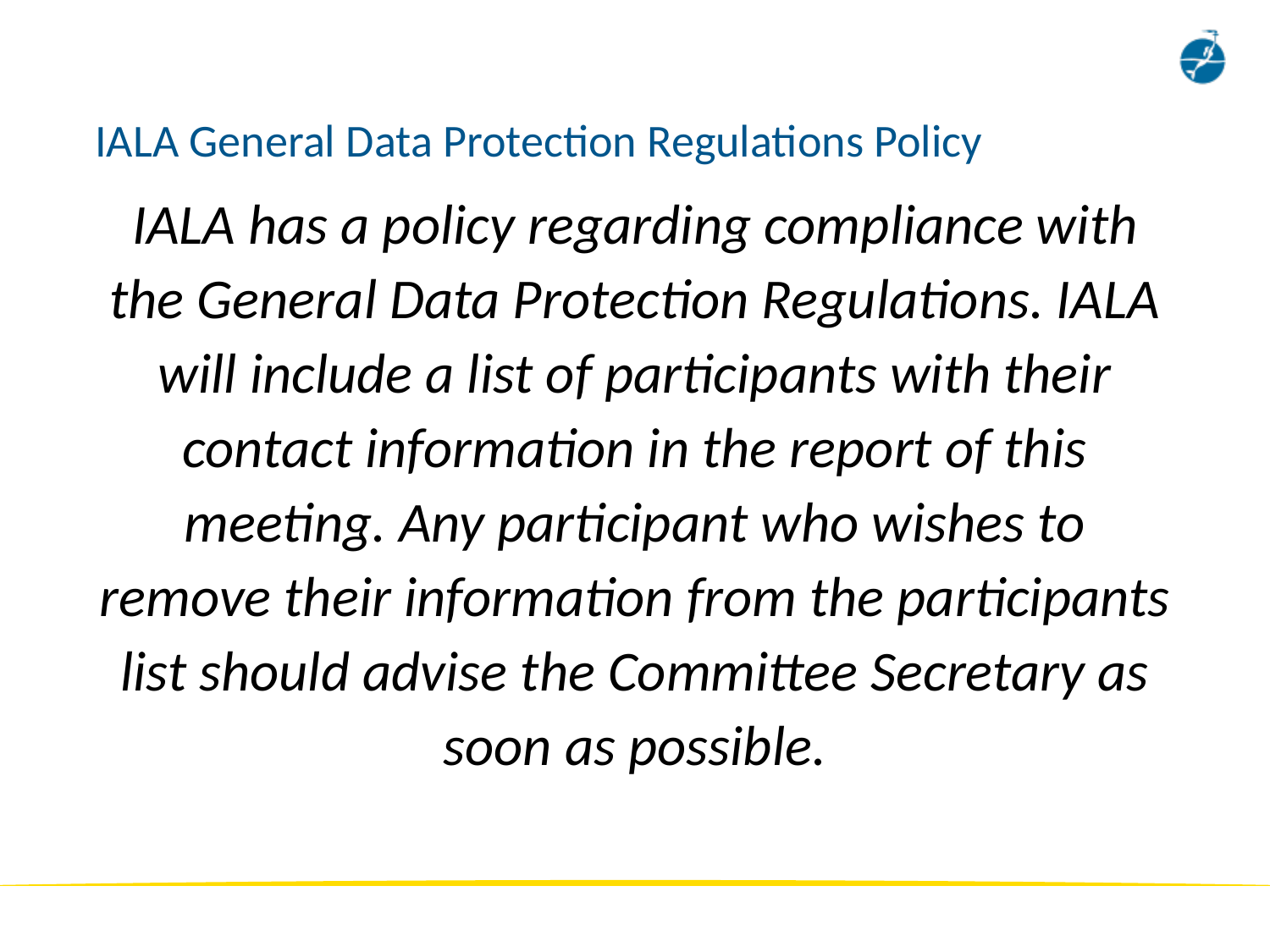

# IALA General Data Protection Regulations Policy
IALA has a policy regarding compliance with the General Data Protection Regulations. IALA will include a list of participants with their contact information in the report of this meeting. Any participant who wishes to remove their information from the participants list should advise the Committee Secretary as soon as possible.